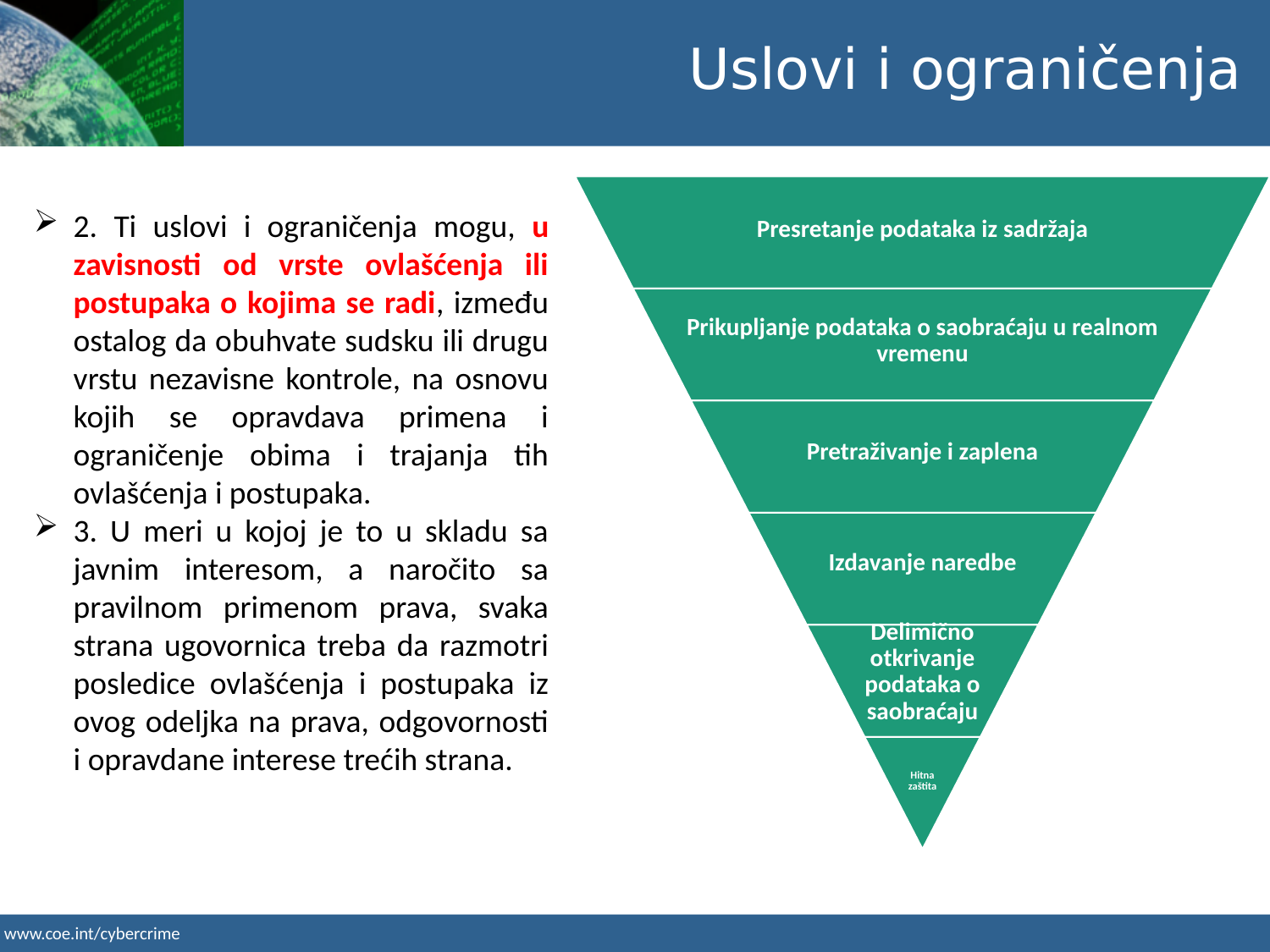

Uslovi i ograničenja
Presretanje podataka iz sadržaja
Prikupljanje podataka o saobraćaju u realnom vremenu
Pretraživanje i zaplena
Izdavanje naredbe
Delimično otkrivanje podataka o saobraćaju

Hitna zaštita
2. Ti uslovi i ograničenja mogu, u zavisnosti od vrste ovlašćenja ili postupaka o kojima se radi, između ostalog da obuhvate sudsku ili drugu vrstu nezavisne kontrole, na osnovu kojih se opravdava primena i ograničenje obima i trajanja tih ovlašćenja i postupaka.
3. U meri u kojoj je to u skladu sa javnim interesom, a naročito sa pravilnom primenom prava, svaka strana ugovornica treba da razmotri posledice ovlašćenja i postupaka iz ovog odeljka na prava, odgovornosti i opravdane interese trećih strana.